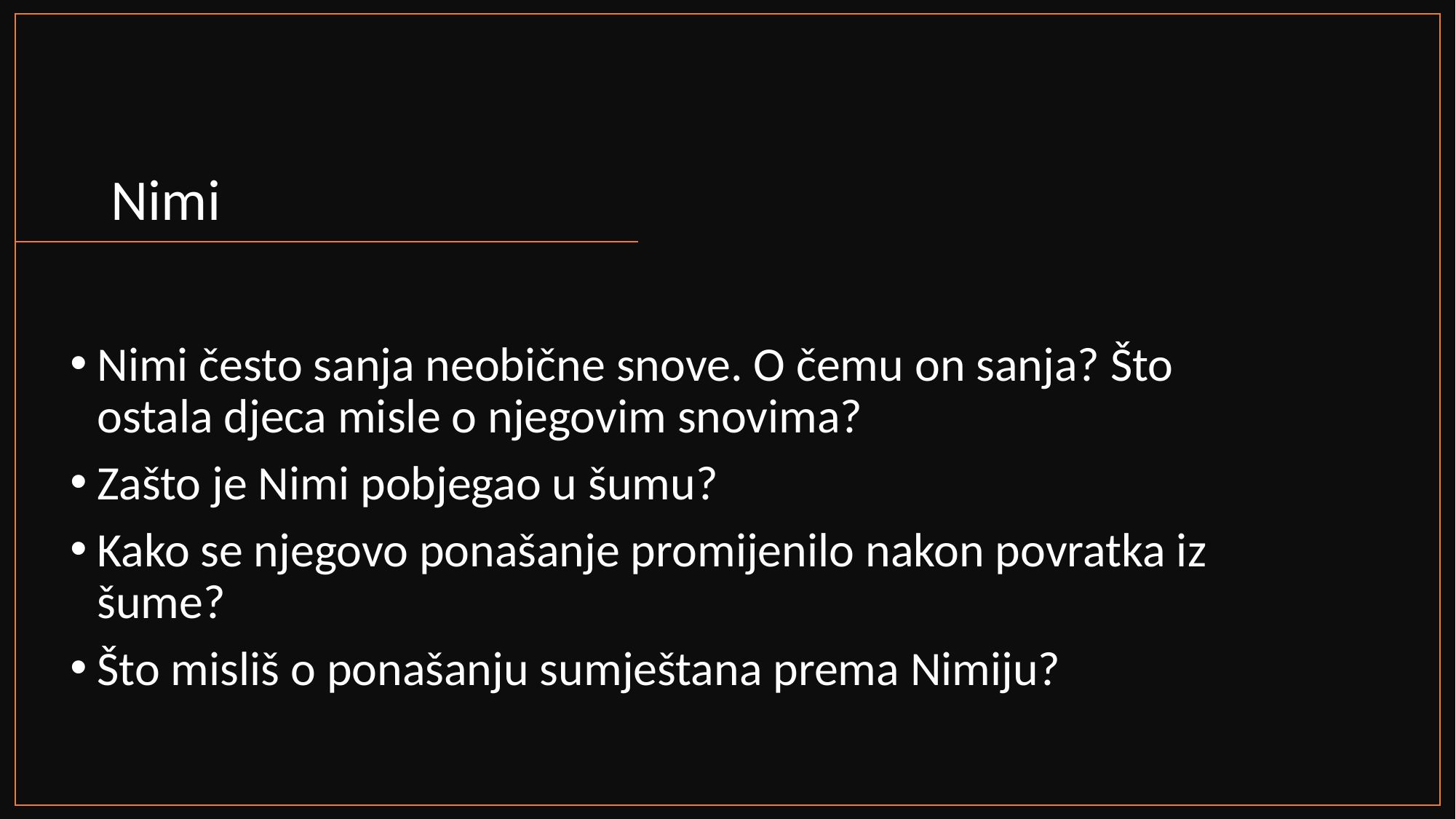

# Nimi

Nimi često sanja neobične snove. O čemu on sanja? Što ostala djeca misle o njegovim snovima?
Zašto je Nimi pobjegao u šumu?
Kako se njegovo ponašanje promijenilo nakon povratka iz šume?
Što misliš o ponašanju sumještana prema Nimiju?